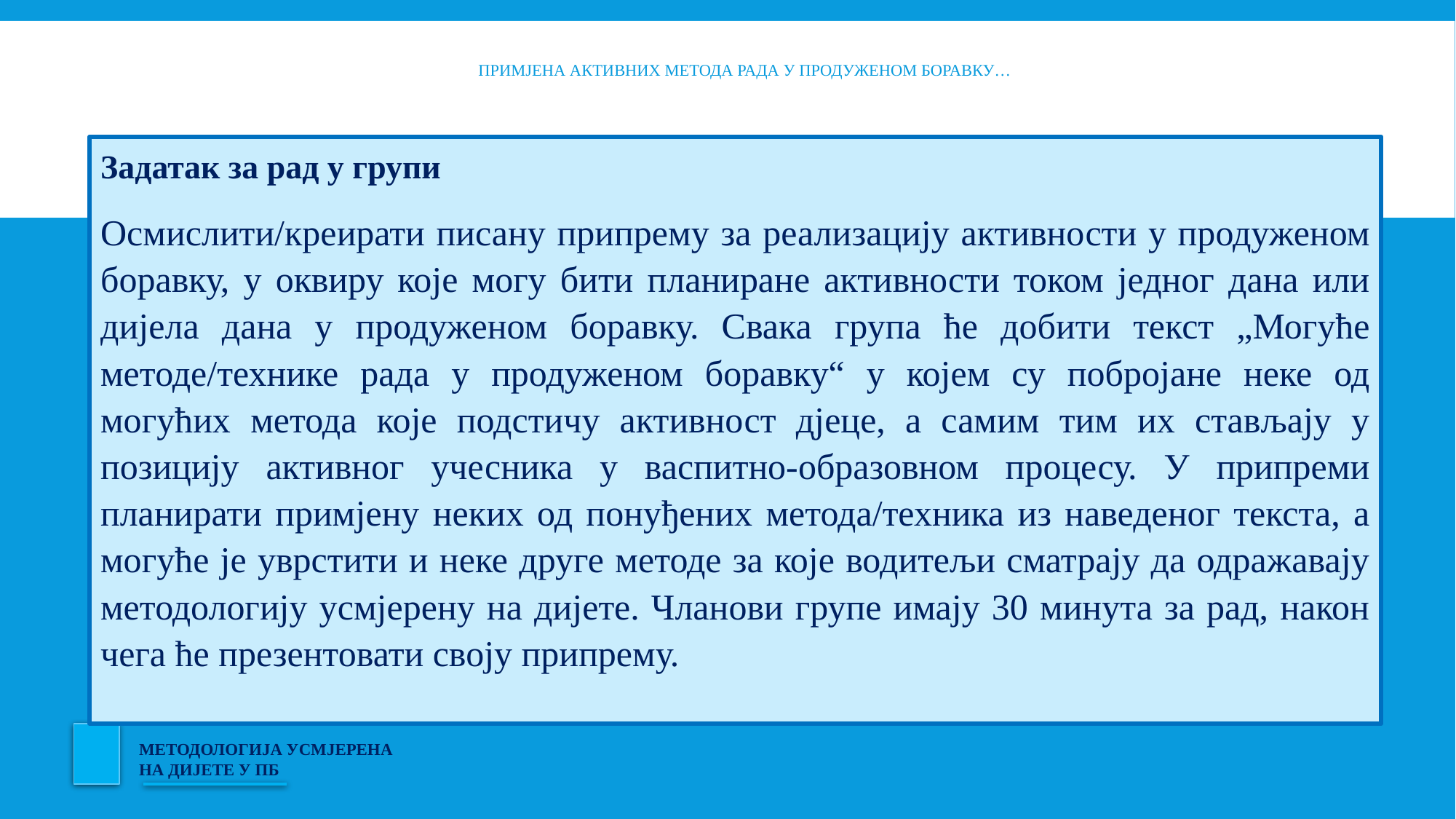

# Примјена активних метода рада у продуженом боравку…
Задатак за рад у групи
Осмислити/креирати писану припрему за реализацију активности у продуженом боравку, у оквиру које могу бити планиране активности током једног дана или дијела дана у продуженом боравку. Свака група ће добити текст „Могуће методе/технике рада у продуженом боравку“ у којем су побројане неке од могућих метода које подстичу активност дјеце, а самим тим их стављају у позицију активног учесника у васпитно-образовном процесу. У припреми планирати примјену неких од понуђених метода/техника из наведеног текста, а могуће је уврстити и неке друге методе за које водитељи сматрају да одражавају методологију усмјерену на дијете. Чланови групе имају 30 минута за рад, након чега ће презентовати своју припрему.

МЕТОДОЛОГИЈА УСМЈЕРЕНА  НА ДИЈЕТЕ У ПБ